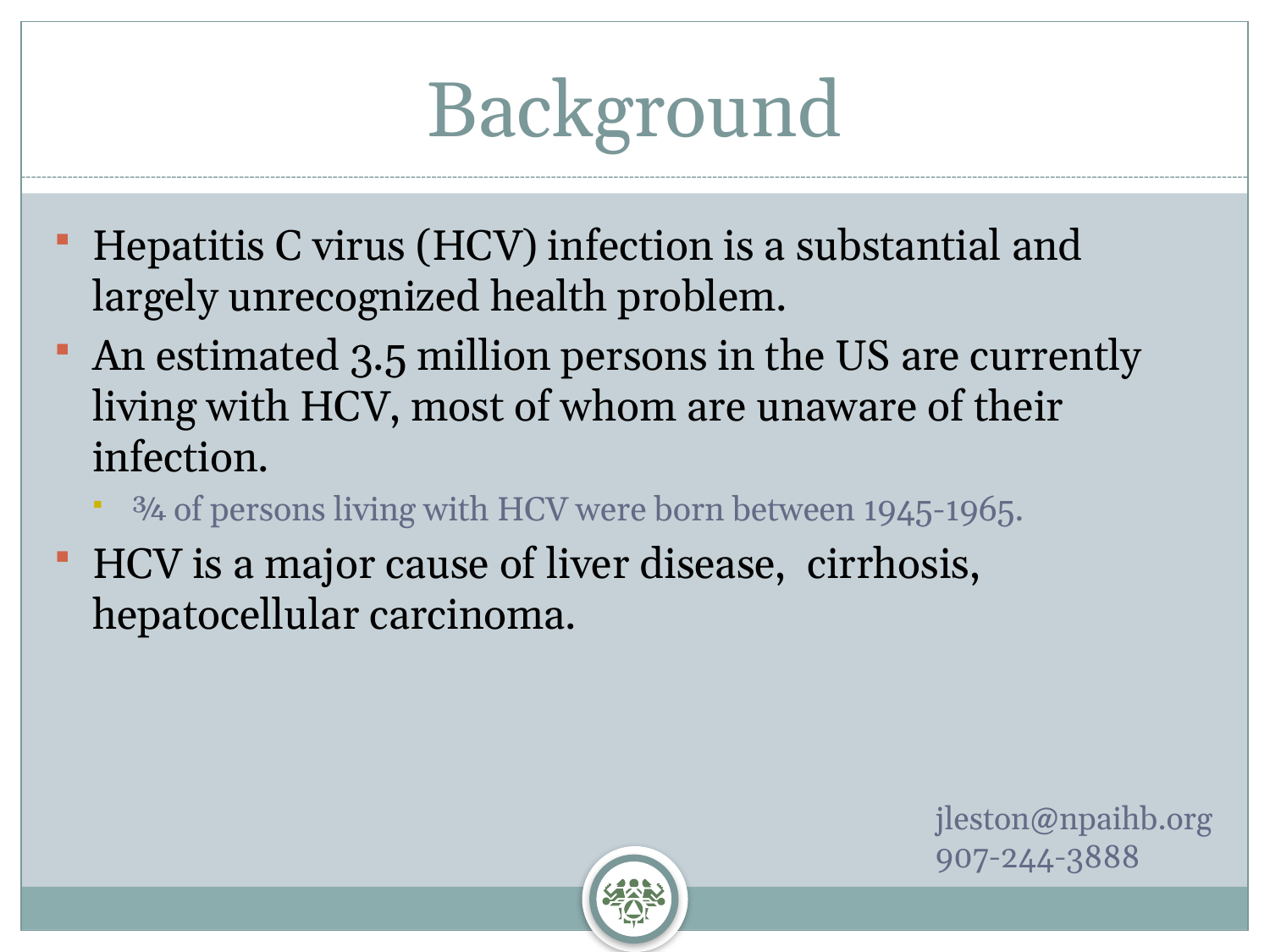

# Background
Hepatitis C virus (HCV) infection is a substantial and largely unrecognized health problem.
An estimated 3.5 million persons in the US are currently living with HCV, most of whom are unaware of their infection.
¾ of persons living with HCV were born between 1945-1965.
HCV is a major cause of liver disease,  cirrhosis, hepatocellular carcinoma.

jleston@npaihb.org
907-244-3888